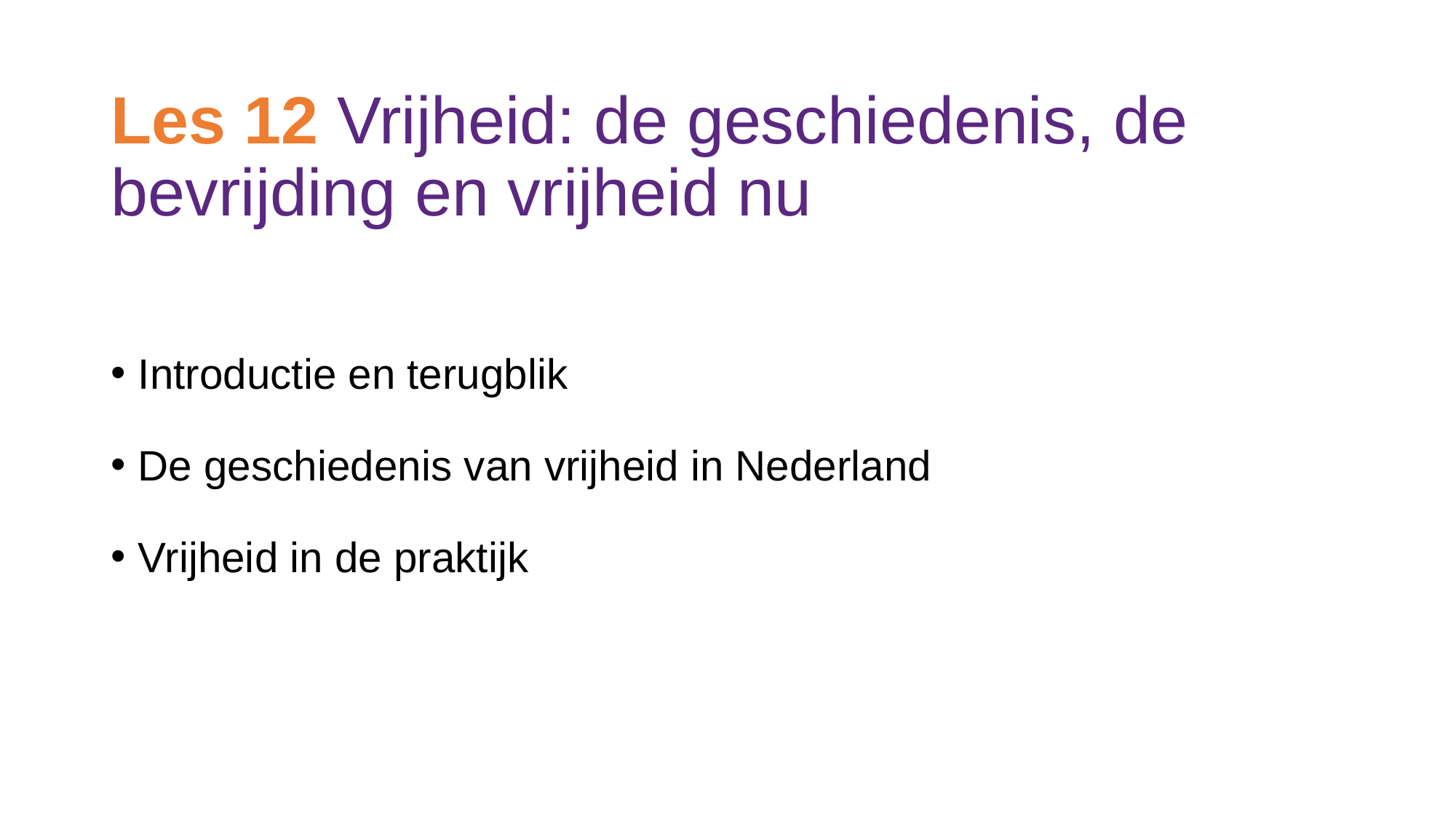

# Les 12 Vrijheid: de geschiedenis, de bevrijding en vrijheid nu
Introductie en terugblik
De geschiedenis van vrijheid in Nederland
Vrijheid in de praktijk